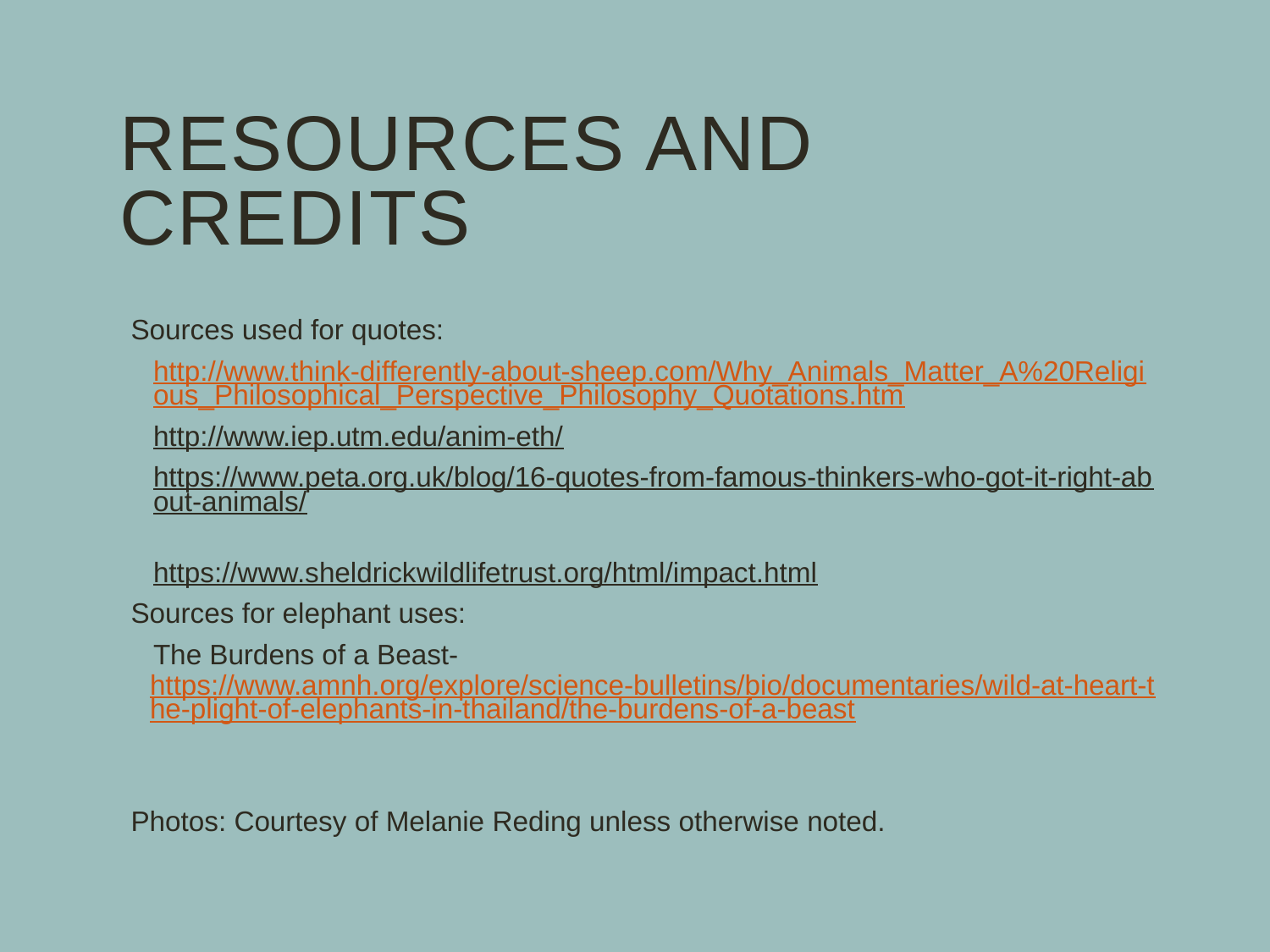

# Resources and Credits
Sources used for quotes:
http://www.think-differently-about-sheep.com/Why_Animals_Matter_A%20Religious_Philosophical_Perspective_Philosophy_Quotations.htm
http://www.iep.utm.edu/anim-eth/
https://www.peta.org.uk/blog/16-quotes-from-famous-thinkers-who-got-it-right-about-animals/
https://www.sheldrickwildlifetrust.org/html/impact.html
Sources for elephant uses:
The Burdens of a Beast- https://www.amnh.org/explore/science-bulletins/bio/documentaries/wild-at-heart-the-plight-of-elephants-in-thailand/the-burdens-of-a-beast

Photos: Courtesy of Melanie Reding unless otherwise noted.